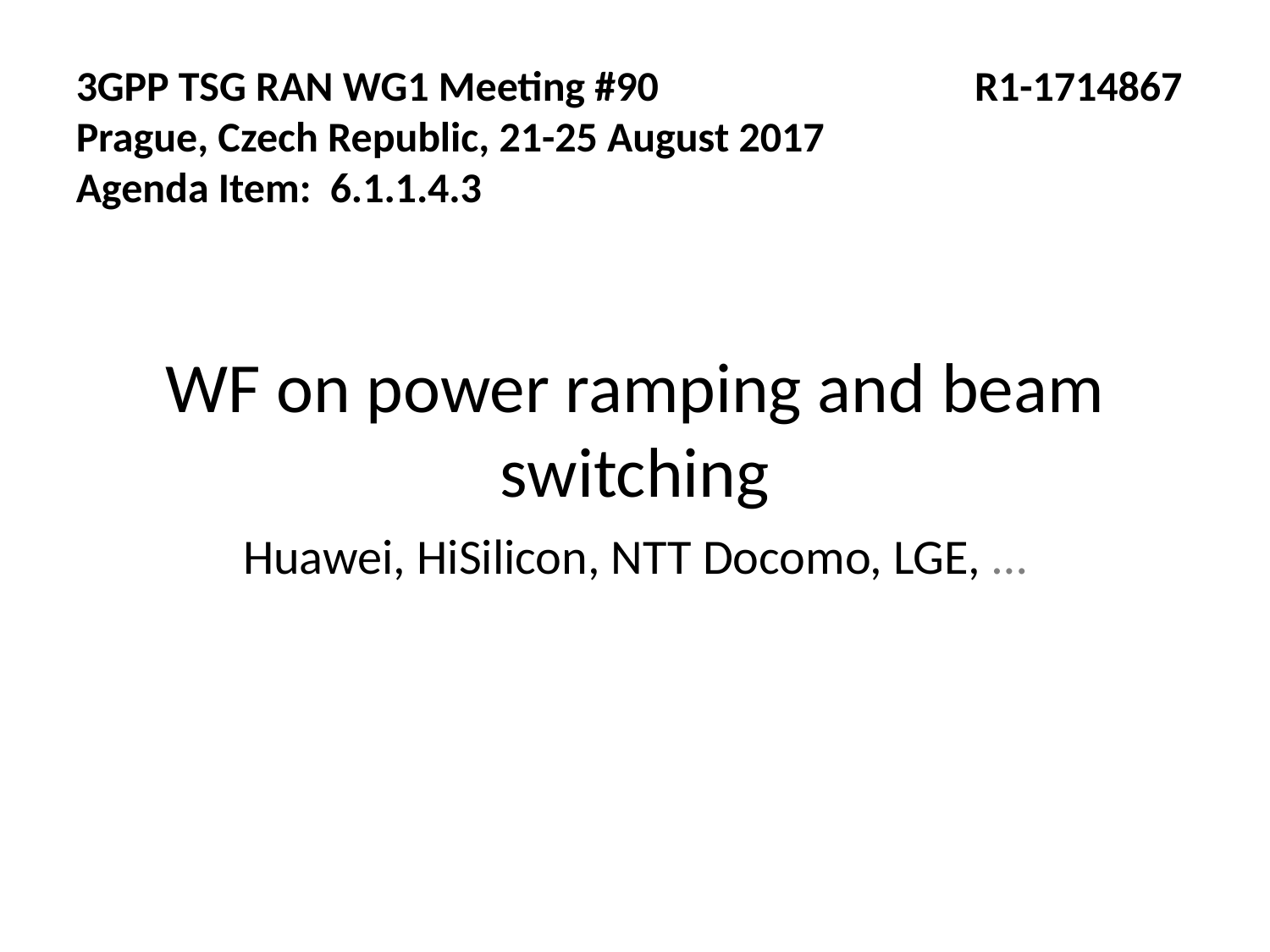

3GPP TSG RAN WG1 Meeting #90			 R1-1714867
Prague, Czech Republic, 21-25 August 2017
Agenda Item:	6.1.1.4.3
WF on power ramping and beam switching
Huawei, HiSilicon, NTT Docomo, LGE, …